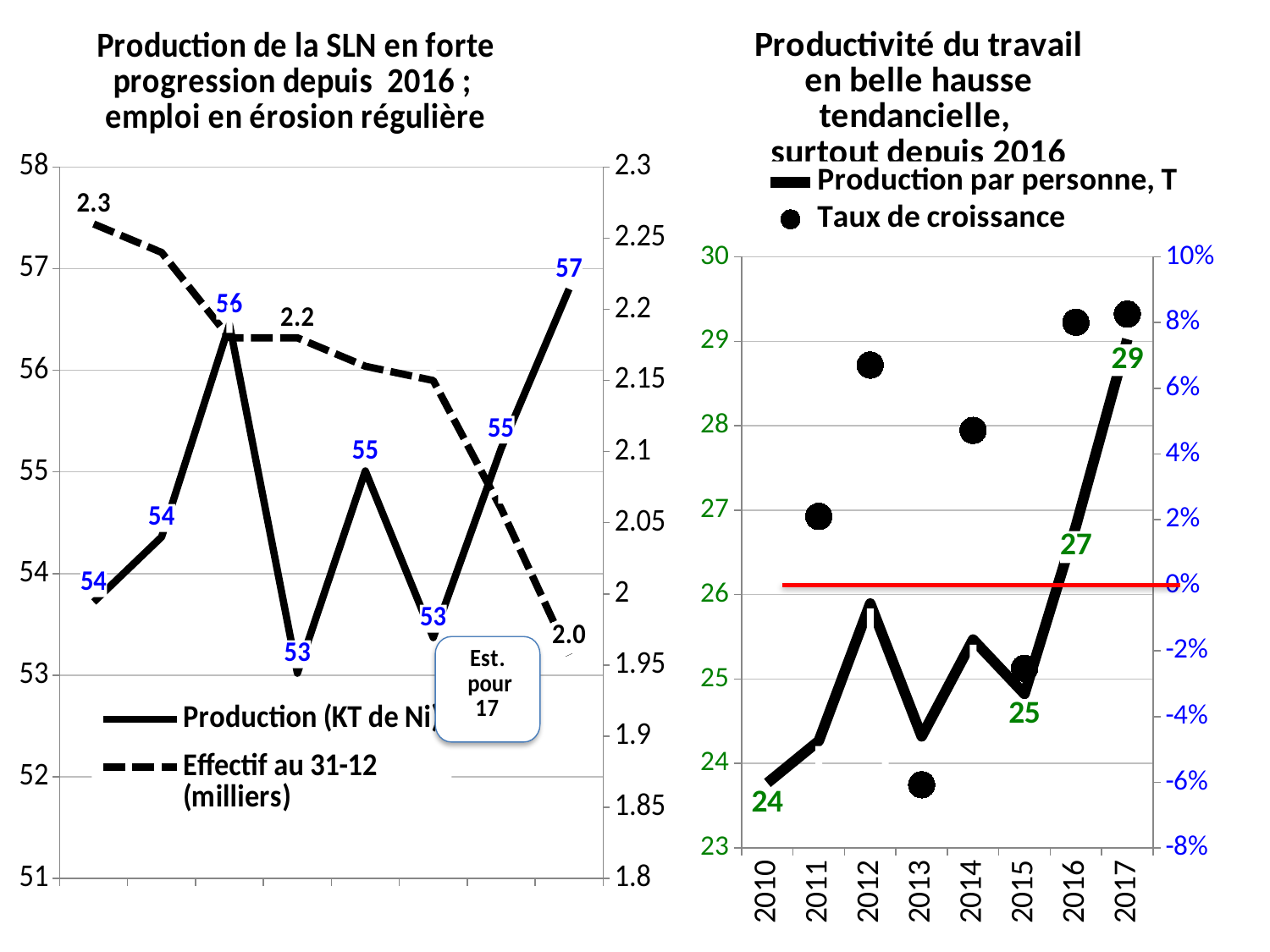

### Chart: Production de la SLN en forte progression depuis  2016 ;
emploi en érosion régulière

| Category | Production (KT de Ni) | Effectif au 31-12 (milliers) |
|---|---|---|
| 2010.0 | 53.72 | 2.26 |
| 2011.0 | 54.36 | 2.24 |
| 2012.0 | 56.45 | 2.18 |
| 2013.0 | 53.02 | 2.18 |
| 2014.0 | 55.01 | 2.16 |
| 2015.0 | 53.37 | 2.15 |
| 2016.0 | 55.23 | 2.06 |
| 2017.0 | 56.8 | 1.957 |

### Chart: Productivité du travail
en belle hausse tendancielle,
surtout depuis 2016

| Category | Production par personne, T | Taux de croissance |
|---|---|---|
| 2010.0 | 23.76991150442478 | None |
| 2011.0 | 24.26785714285714 | 0.020948569301138 |
| 2012.0 | 25.89449541284404 | 0.0670285085498647 |
| 2013.0 | 24.32110091743119 | -0.0607617360496014 |
| 2014.0 | 25.46759259259258 | 0.047139793509088 |
| 2015.0 | 24.8232558139535 | -0.0253002625315482 |
| 2016.0 | 26.81067961165048 | 0.0800629785469091 |
| 2017.0 | 29.02401635155851 | 0.082554294481451 |